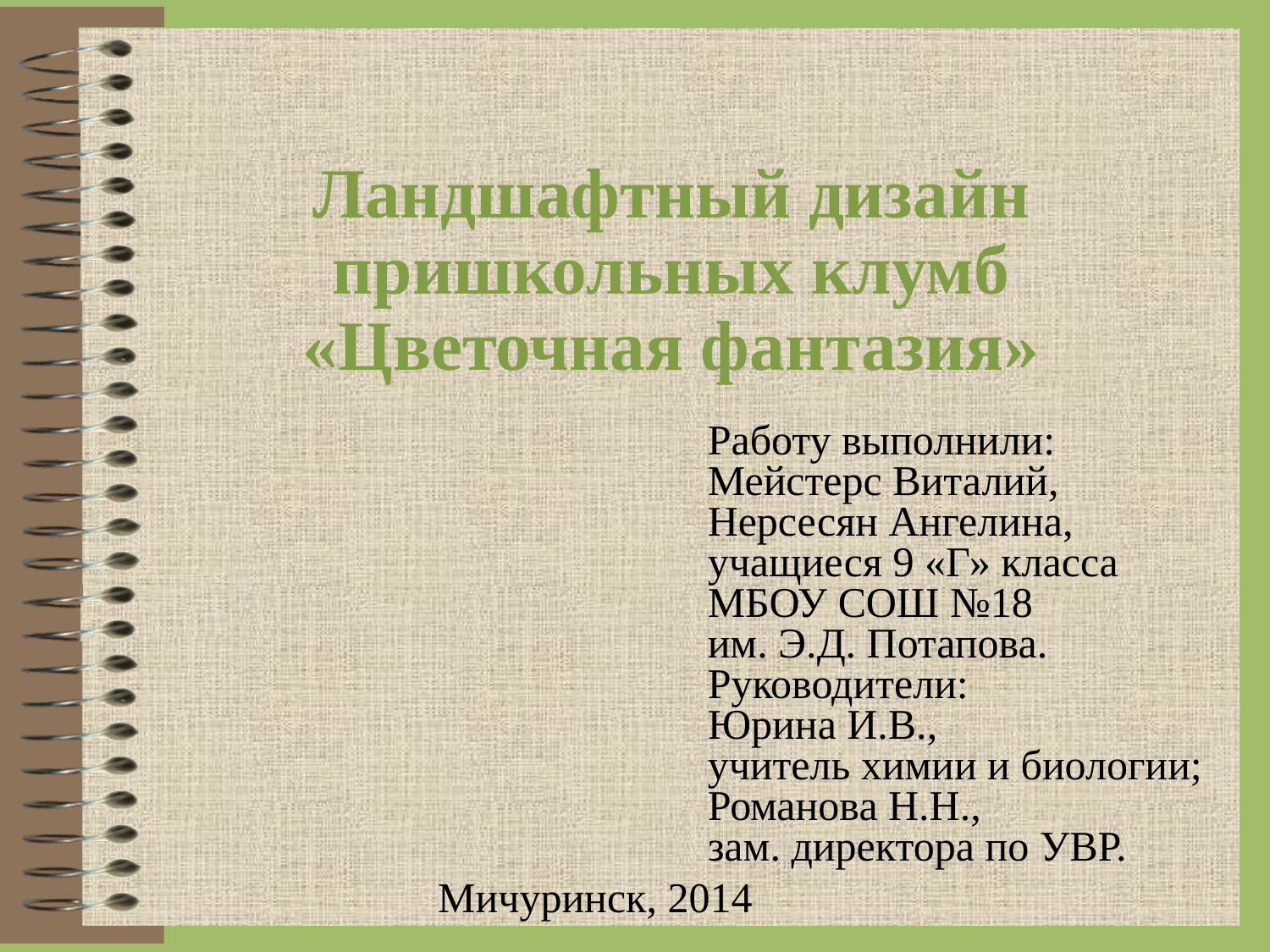

# Ландшафтный дизайн пришкольных клумб «Цветочная фантазия»
Работу выполнили:
Мейстерс Виталий,
Нерсесян Ангелина,
учащиеся 9 «Г» класса
МБОУ СОШ №18
им. Э.Д. Потапова.
Руководители:
Юрина И.В.,
учитель химии и биологии;
Романова Н.Н.,
зам. директора по УВР.
Мичуринск, 2014